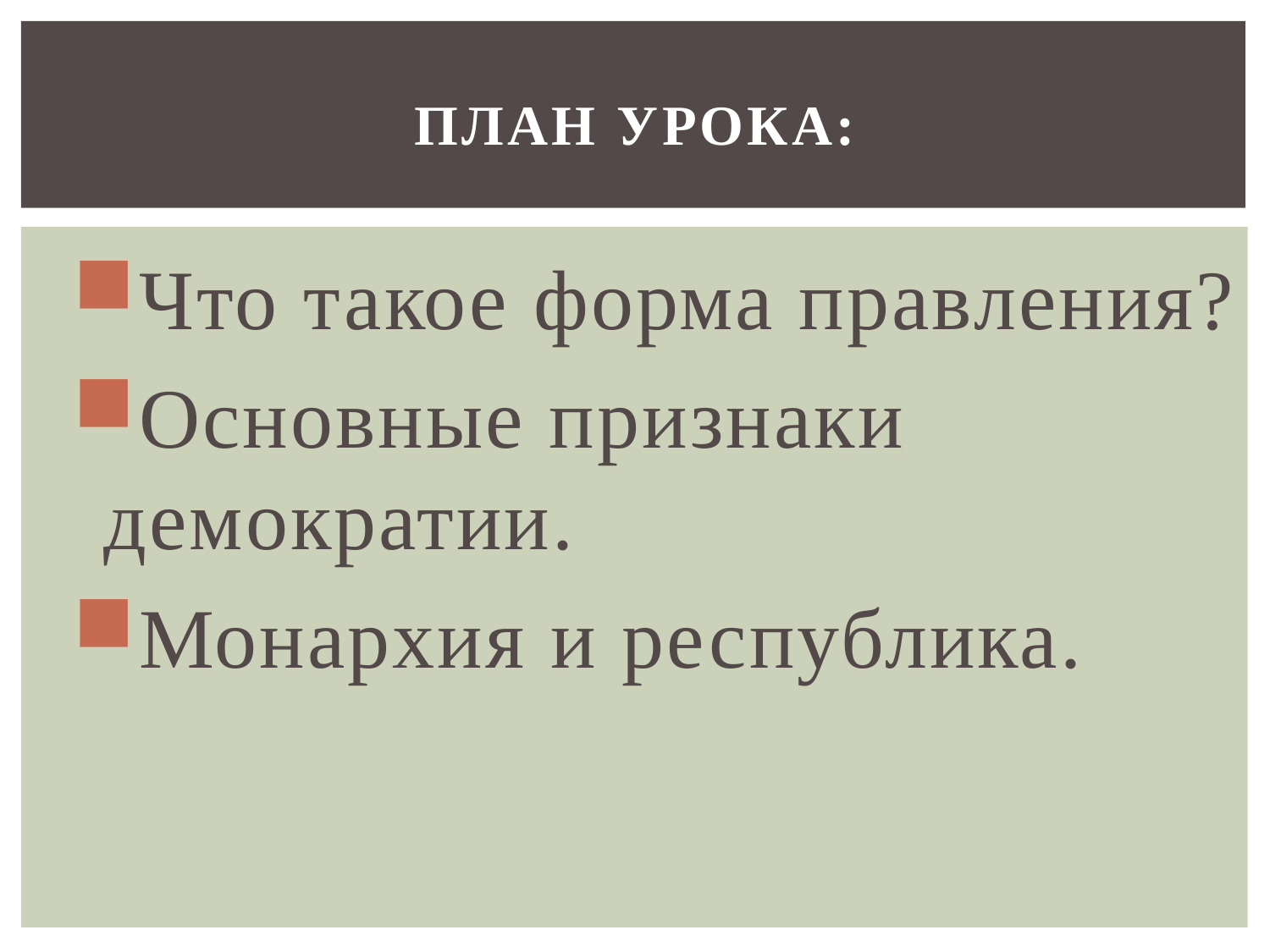

# План урока:
Что такое форма правления?
Основные признаки демократии.
Монархия и республика.